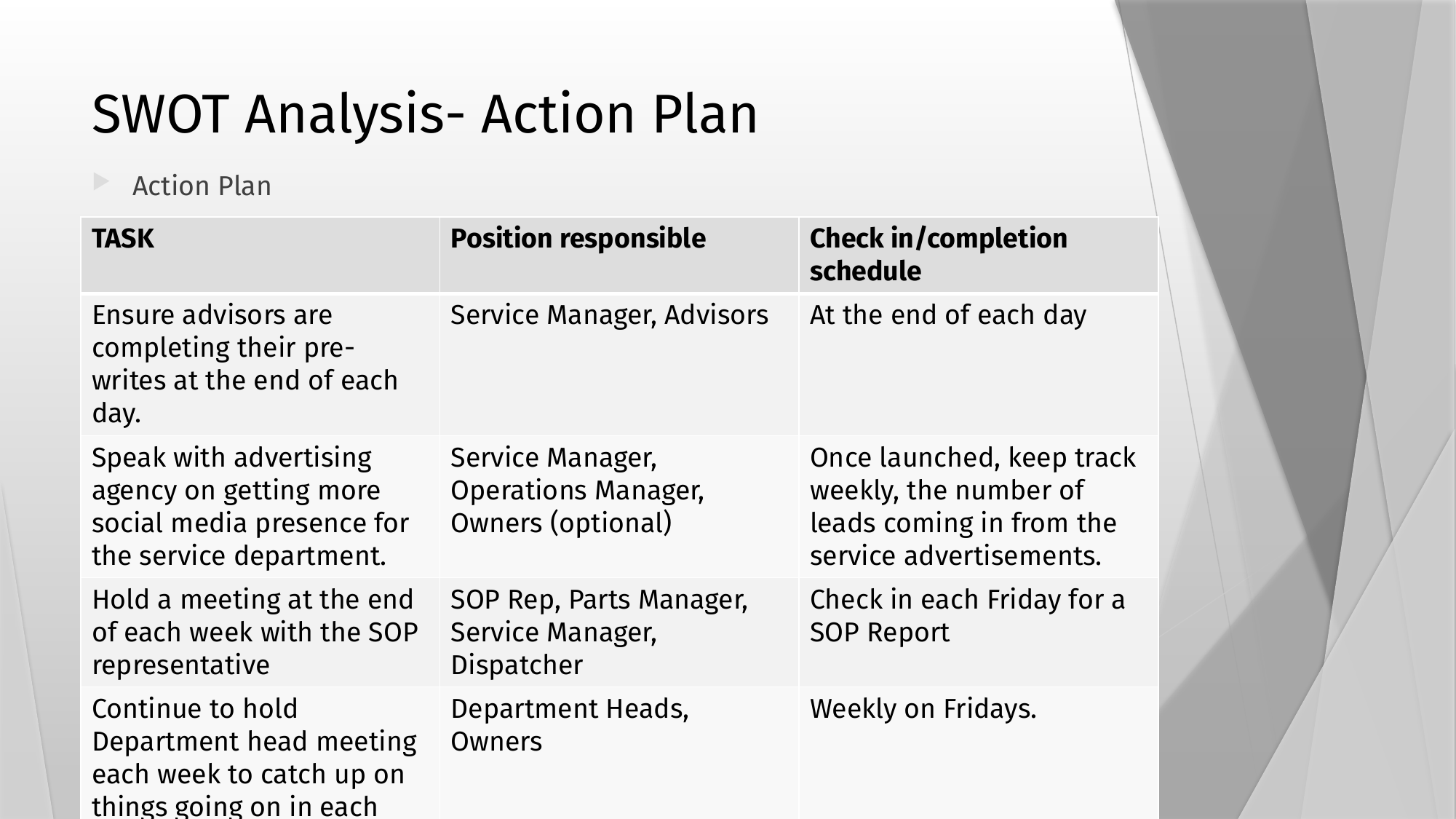

# SWOT Analysis- Action Plan
Action Plan

| TASK | Position responsible | Check in/completion schedule |
| --- | --- | --- |
| Ensure advisors are completing their pre-writes at the end of each day. | Service Manager, Advisors | At the end of each day |
| Speak with advertising agency on getting more social media presence for the service department. | Service Manager, Operations Manager, Owners (optional) | Once launched, keep track weekly, the number of leads coming in from the service advertisements. |
| Hold a meeting at the end of each week with the SOP representative | SOP Rep, Parts Manager, Service Manager, Dispatcher | Check in each Friday for a SOP Report |
| Continue to hold Department head meeting each week to catch up on things going on in each dept. | Department Heads, Owners | Weekly on Fridays. |
|  |  |  |
|  |  |  |
|  |  |  |